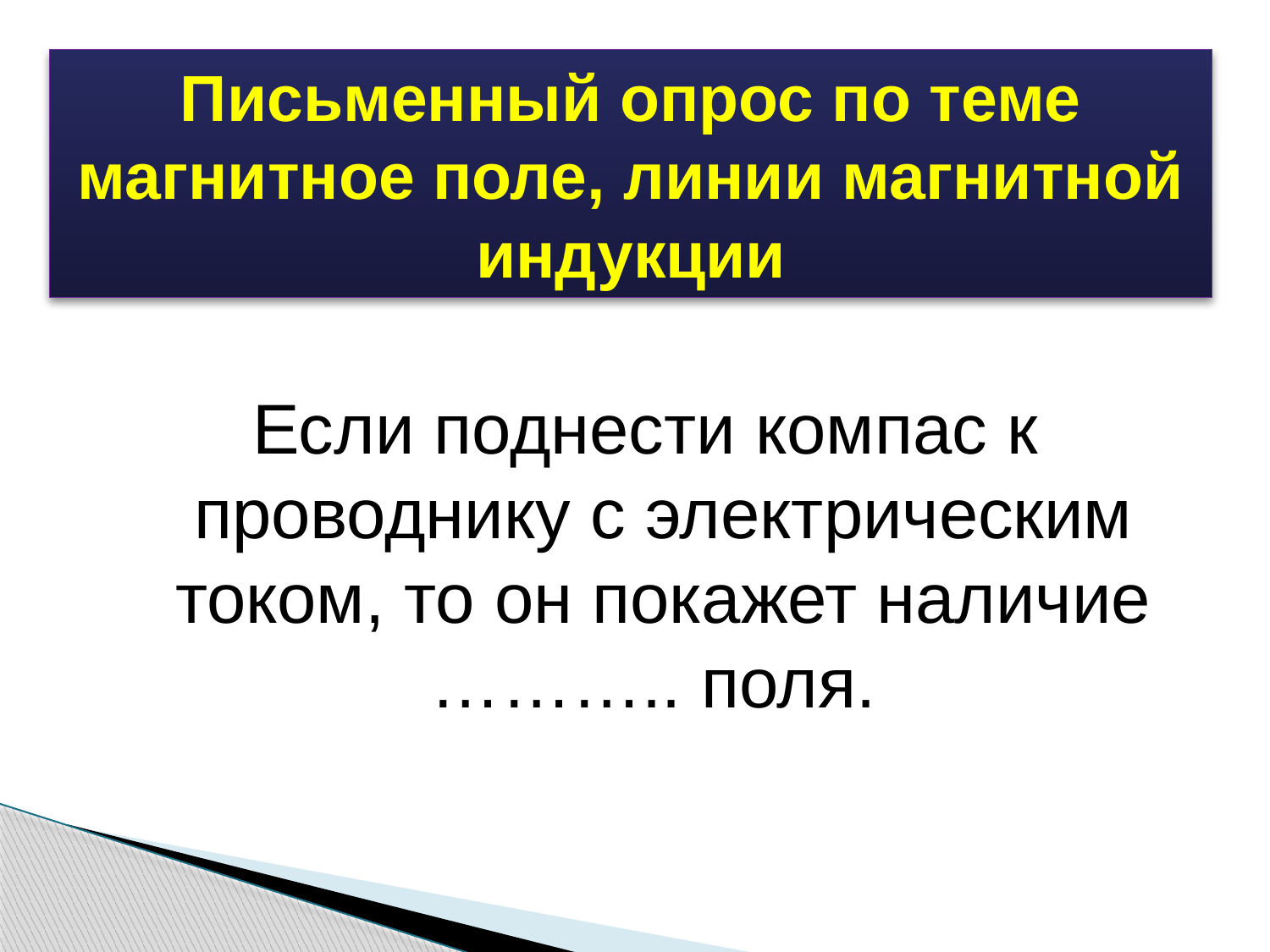

# Письменный опрос по теме магнитное поле, линии магнитной индукции
Если поднести компас к проводнику с электрическим током, то он покажет наличие ……….. поля.